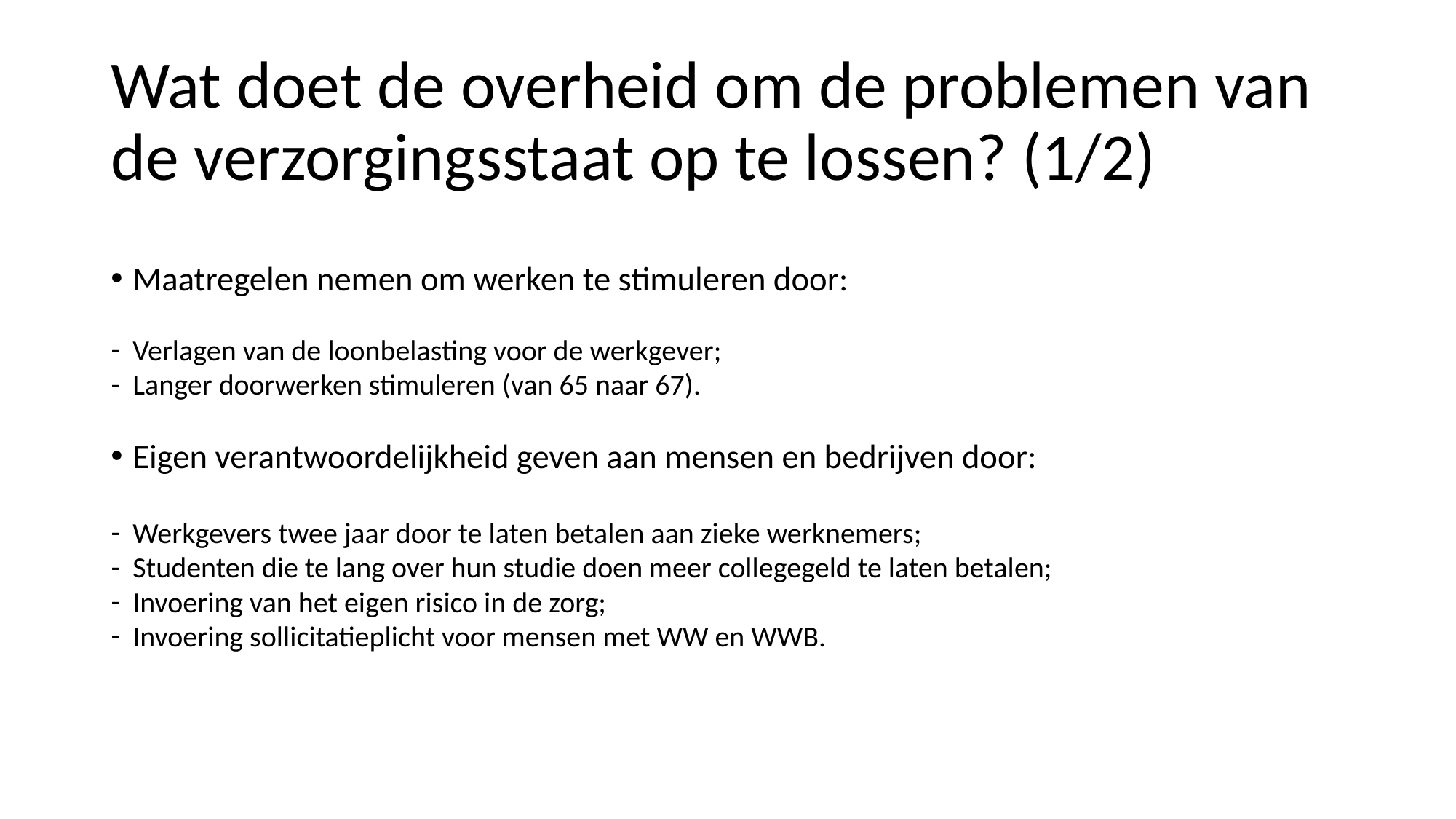

# Wat doet de overheid om de problemen van de verzorgingsstaat op te lossen? (1/2)

Maatregelen nemen om werken te stimuleren door:

Verlagen van de loonbelasting voor de werkgever;
Langer doorwerken stimuleren (van 65 naar 67).

Eigen verantwoordelijkheid geven aan mensen en bedrijven door:

Werkgevers twee jaar door te laten betalen aan zieke werknemers;
Studenten die te lang over hun studie doen meer collegegeld te laten betalen;
Invoering van het eigen risico in de zorg;
Invoering sollicitatieplicht voor mensen met WW en WWB.